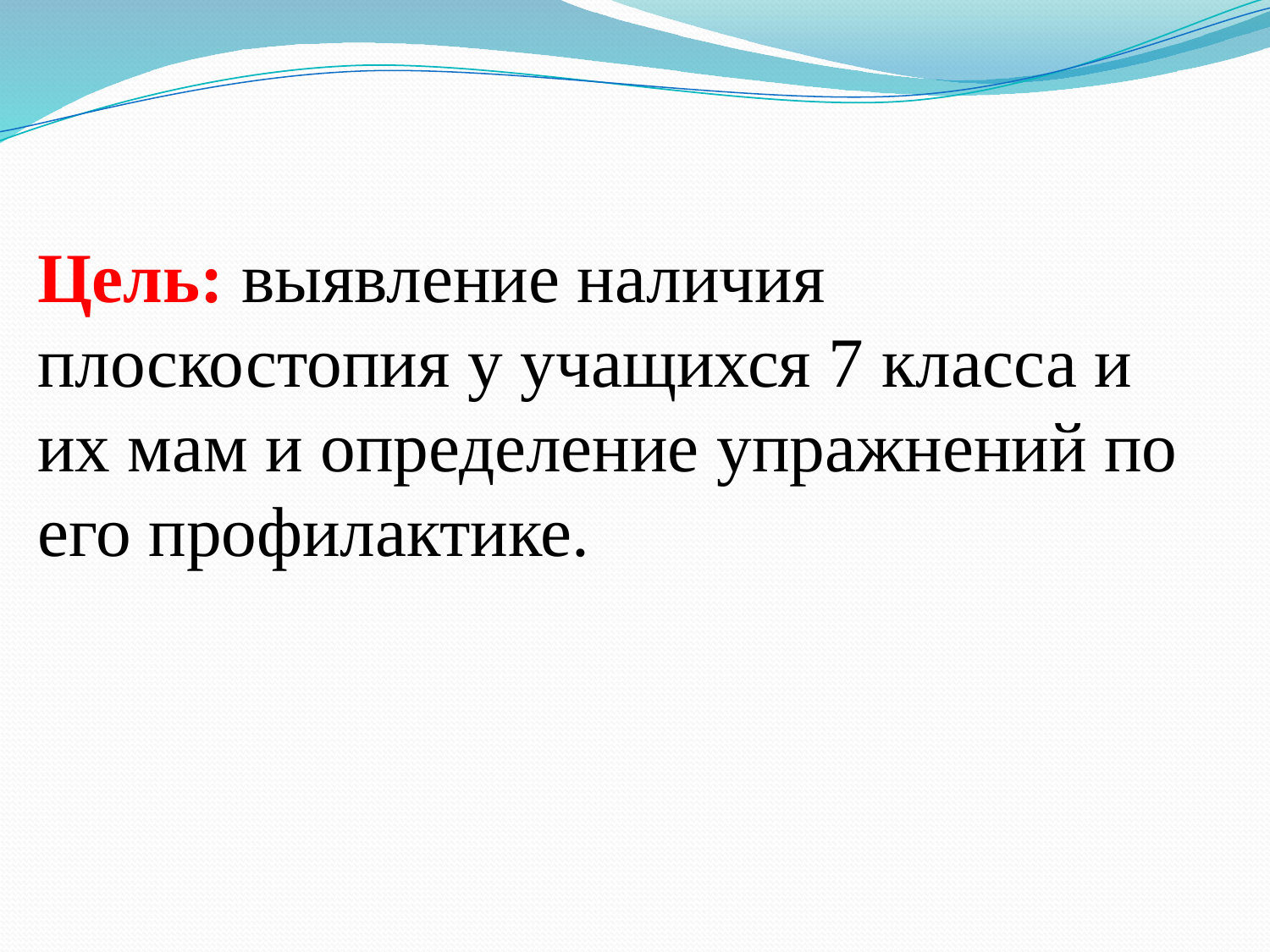

Цель: выявление наличия плоскостопия у учащихся 7 класса и их мам и определение упражнений по его профилактике.